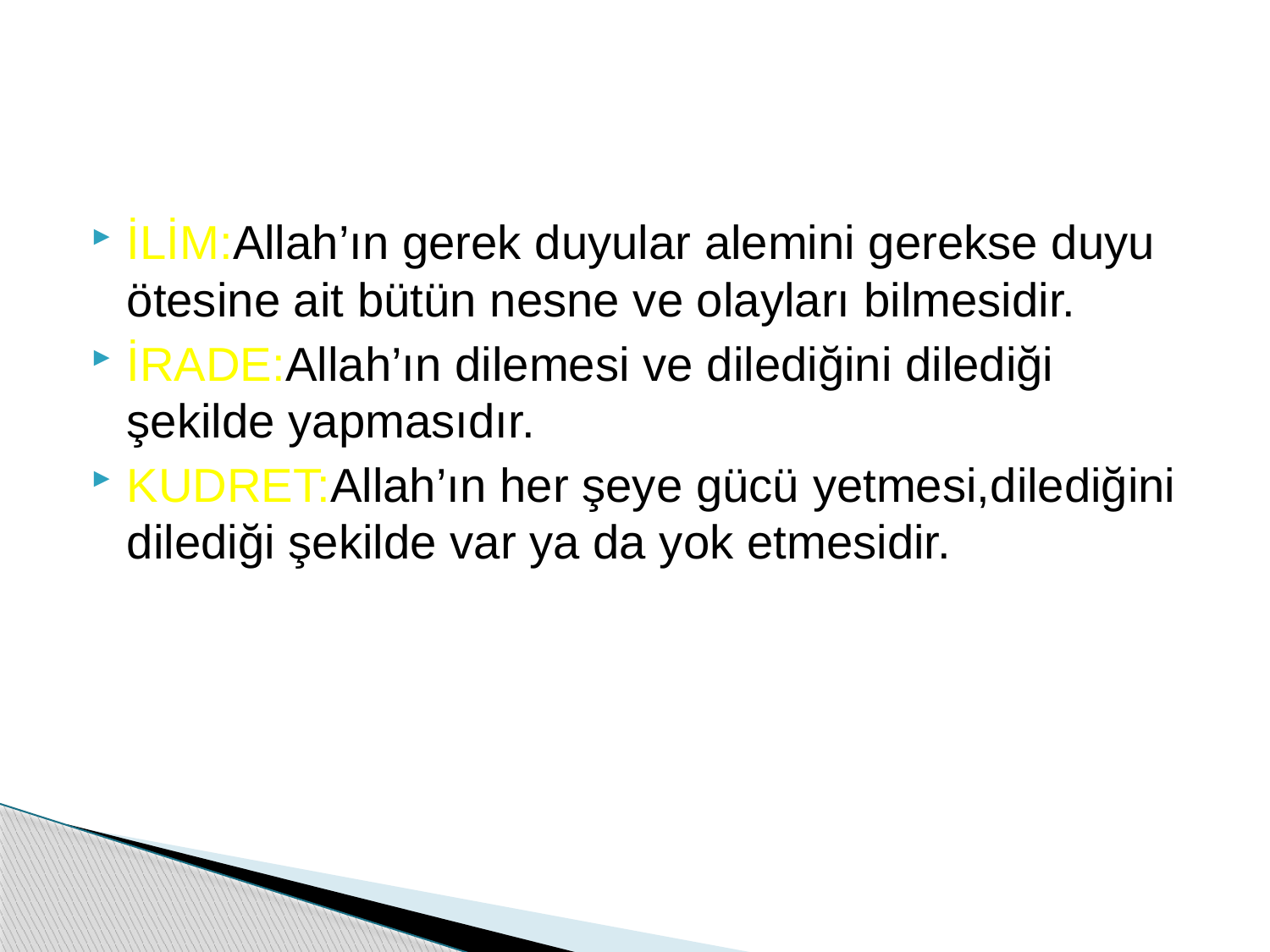

#
İLİM:Allah’ın gerek duyular alemini gerekse duyu ötesine ait bütün nesne ve olayları bilmesidir.
İRADE:Allah’ın dilemesi ve dilediğini dilediği şekilde yapmasıdır.
KUDRET:Allah’ın her şeye gücü yetmesi,dilediğini dilediği şekilde var ya da yok etmesidir.